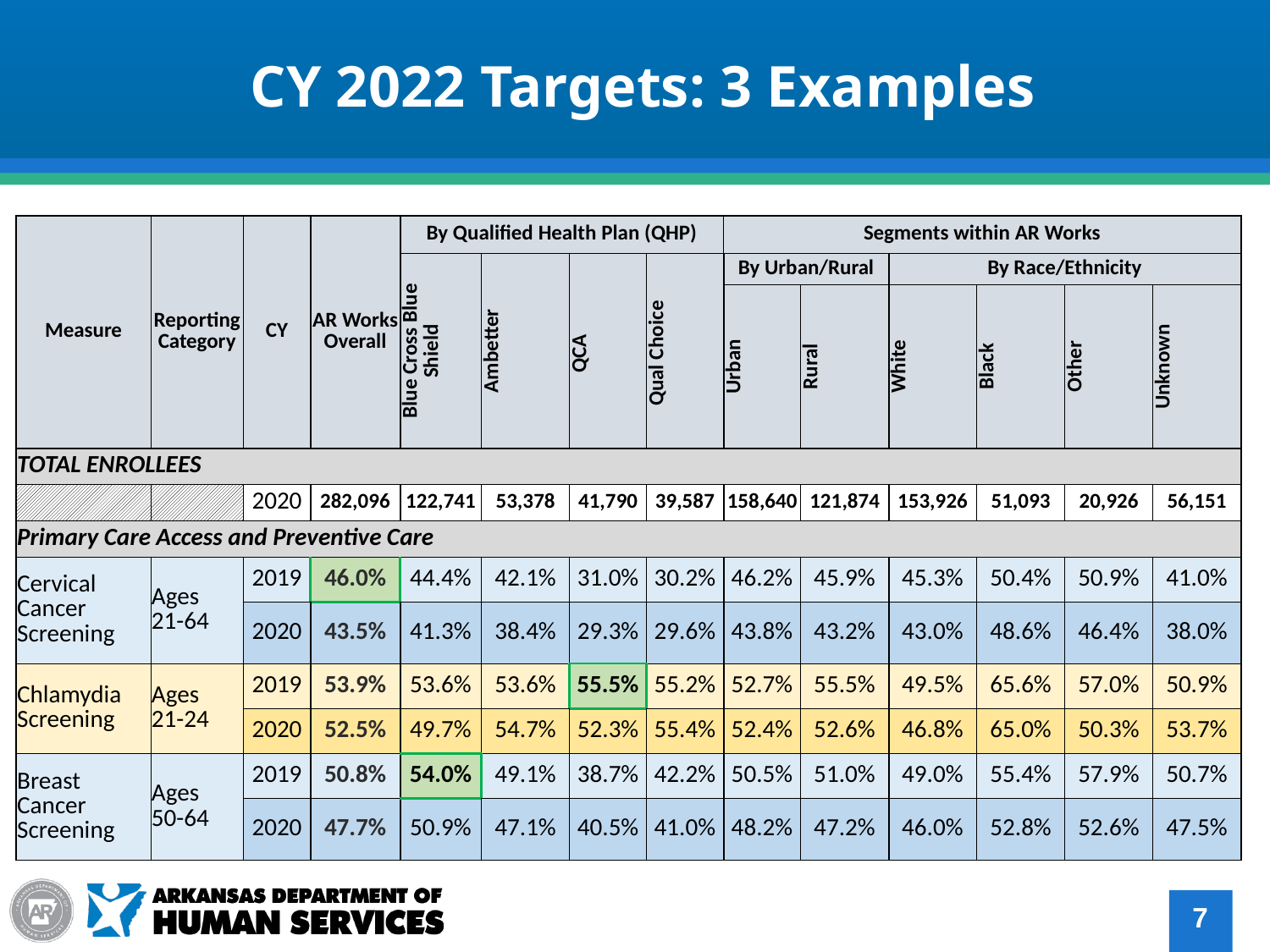

CY 2022 Targets: 3 Examples

| Measure | Reporting Category | CY | AR Works Overall | By Qualified Health Plan (QHP) |  |  |  | Segments within AR Works |  |  |  |  |  |
| --- | --- | --- | --- | --- | --- | --- | --- | --- | --- | --- | --- | --- | --- |
|  |  |  |  | Blue Cross Blue Shield | Ambetter | QCA | Qual Choice | By Urban/Rural |  | By Race/Ethnicity |  |  |  |
|  |  |  |  |  |  |  |  | Urban | Rural | White | Black | Other | Unknown |
| TOTAL ENROLLEES |  |  |  |  |  |  |  |  |  |  |  |  |  |
|  |  | 2020 | 282,096 | 122,741 | 53,378 | 41,790 | 39,587 | 158,640 | 121,874 | 153,926 | 51,093 | 20,926 | 56,151 |
| Primary Care Access and Preventive Care |  |  |  |  |  |  |  |  |  |  |  |  |  |
| Cervical Cancer Screening | Ages 21-64 | 2019 | 46.0% | 44.4% | 42.1% | 31.0% | 30.2% | 46.2% | 45.9% | 45.3% | 50.4% | 50.9% | 41.0% |
|  |  | 2020 | 43.5% | 41.3% | 38.4% | 29.3% | 29.6% | 43.8% | 43.2% | 43.0% | 48.6% | 46.4% | 38.0% |
| Chlamydia Screening | Ages 21-24 | 2019 | 53.9% | 53.6% | 53.6% | 55.5% | 55.2% | 52.7% | 55.5% | 49.5% | 65.6% | 57.0% | 50.9% |
|  |  | 2020 | 52.5% | 49.7% | 54.7% | 52.3% | 55.4% | 52.4% | 52.6% | 46.8% | 65.0% | 50.3% | 53.7% |
| Breast Cancer Screening | Ages 50-64 | 2019 | 50.8% | 54.0% | 49.1% | 38.7% | 42.2% | 50.5% | 51.0% | 49.0% | 55.4% | 57.9% | 50.7% |
|  |  | 2020 | 47.7% | 50.9% | 47.1% | 40.5% | 41.0% | 48.2% | 47.2% | 46.0% | 52.8% | 52.6% | 47.5% |